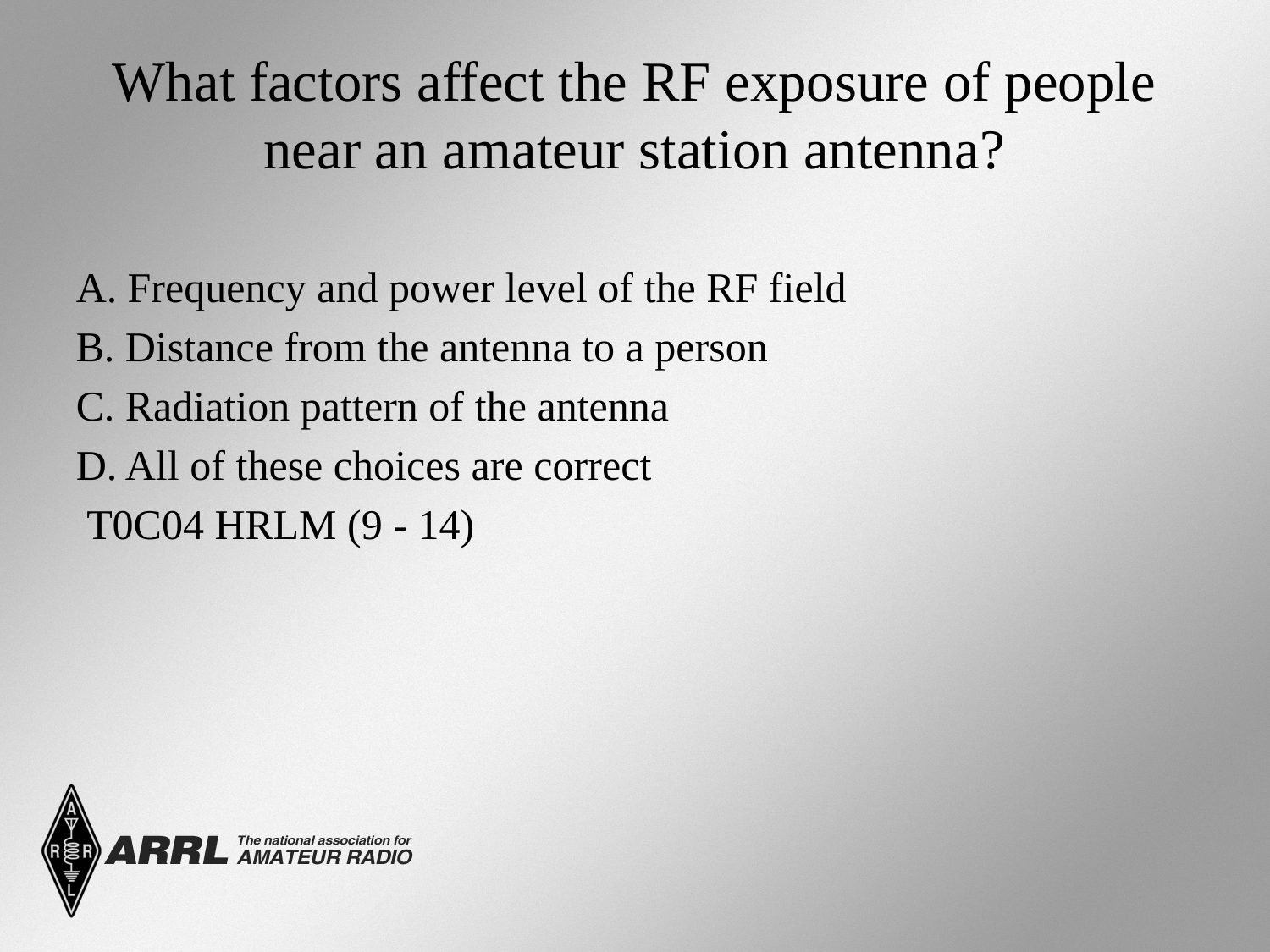

# What factors affect the RF exposure of people near an amateur station antenna?
A. Frequency and power level of the RF field
B. Distance from the antenna to a person
C. Radiation pattern of the antenna
D. All of these choices are correct
 T0C04 HRLM (9 - 14)